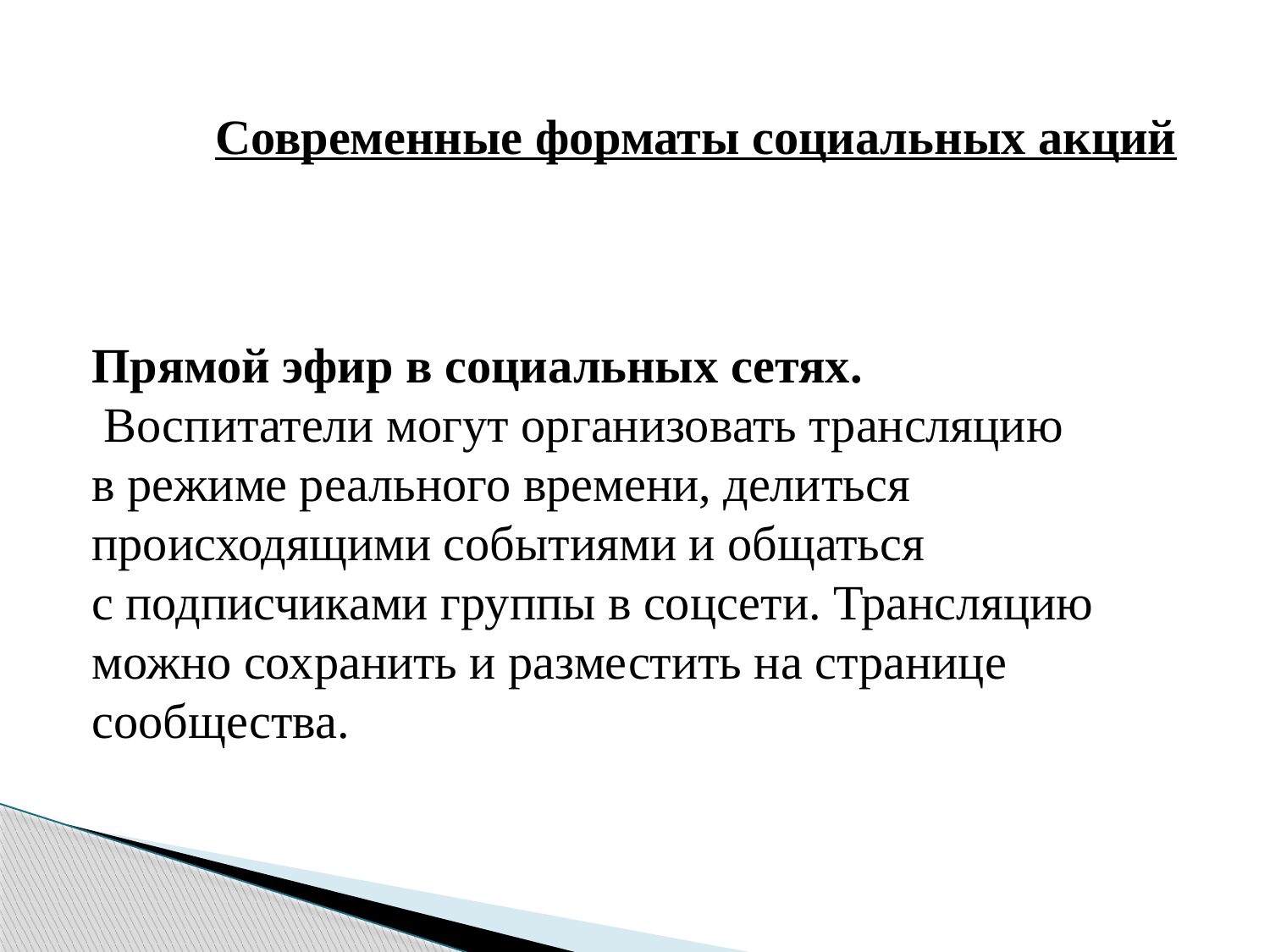

Современные форматы социальных акций
Прямой эфир в социальных сетях.
 Воспитатели могут организовать трансляцию в режиме реального времени, делиться происходящими событиями и общаться с подписчиками группы в соцсети. Трансляцию можно сохранить и разместить на странице сообщества.